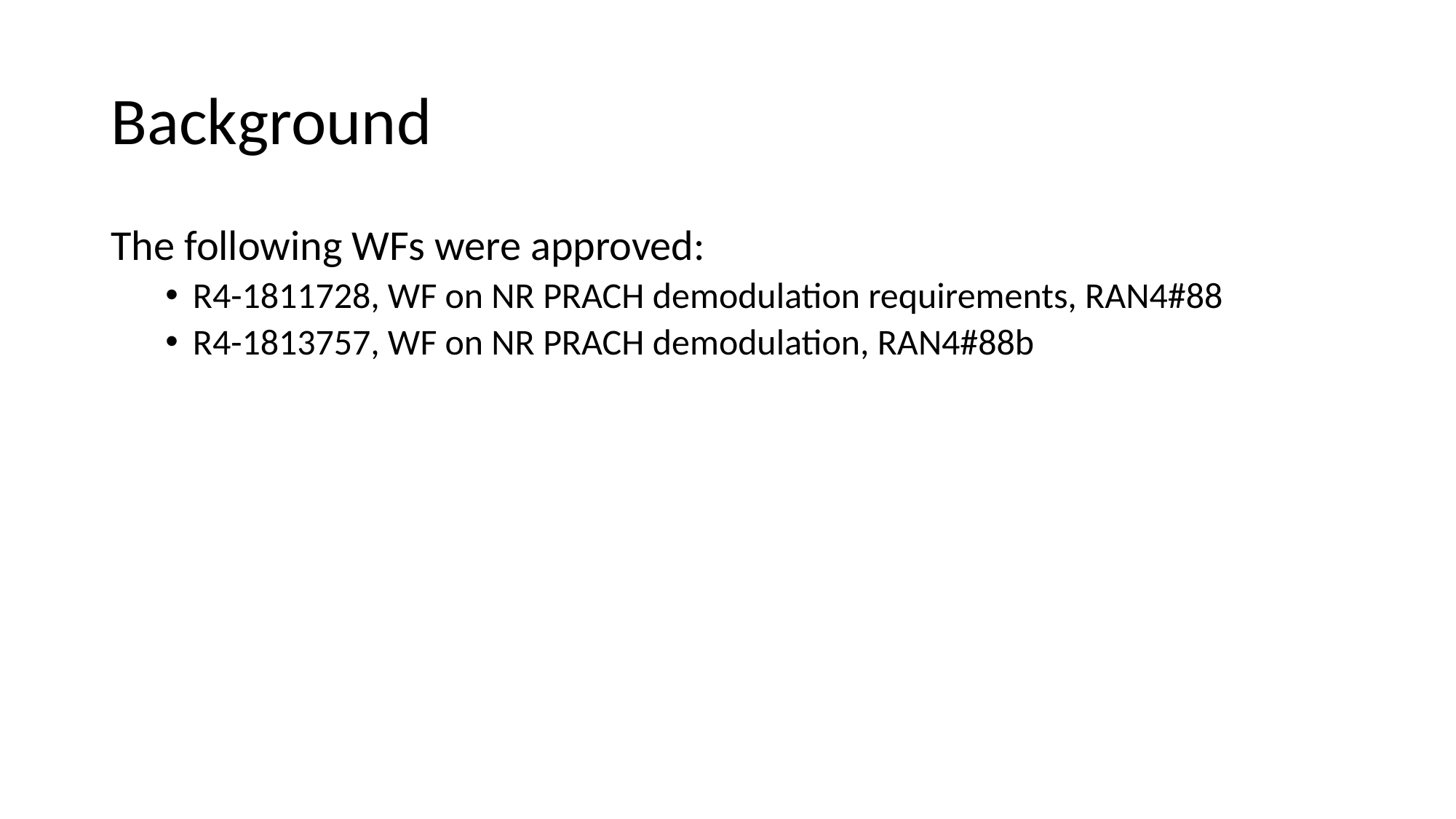

# Background
The following WFs were approved:
R4-1811728, WF on NR PRACH demodulation requirements, RAN4#88
R4-1813757, WF on NR PRACH demodulation, RAN4#88b